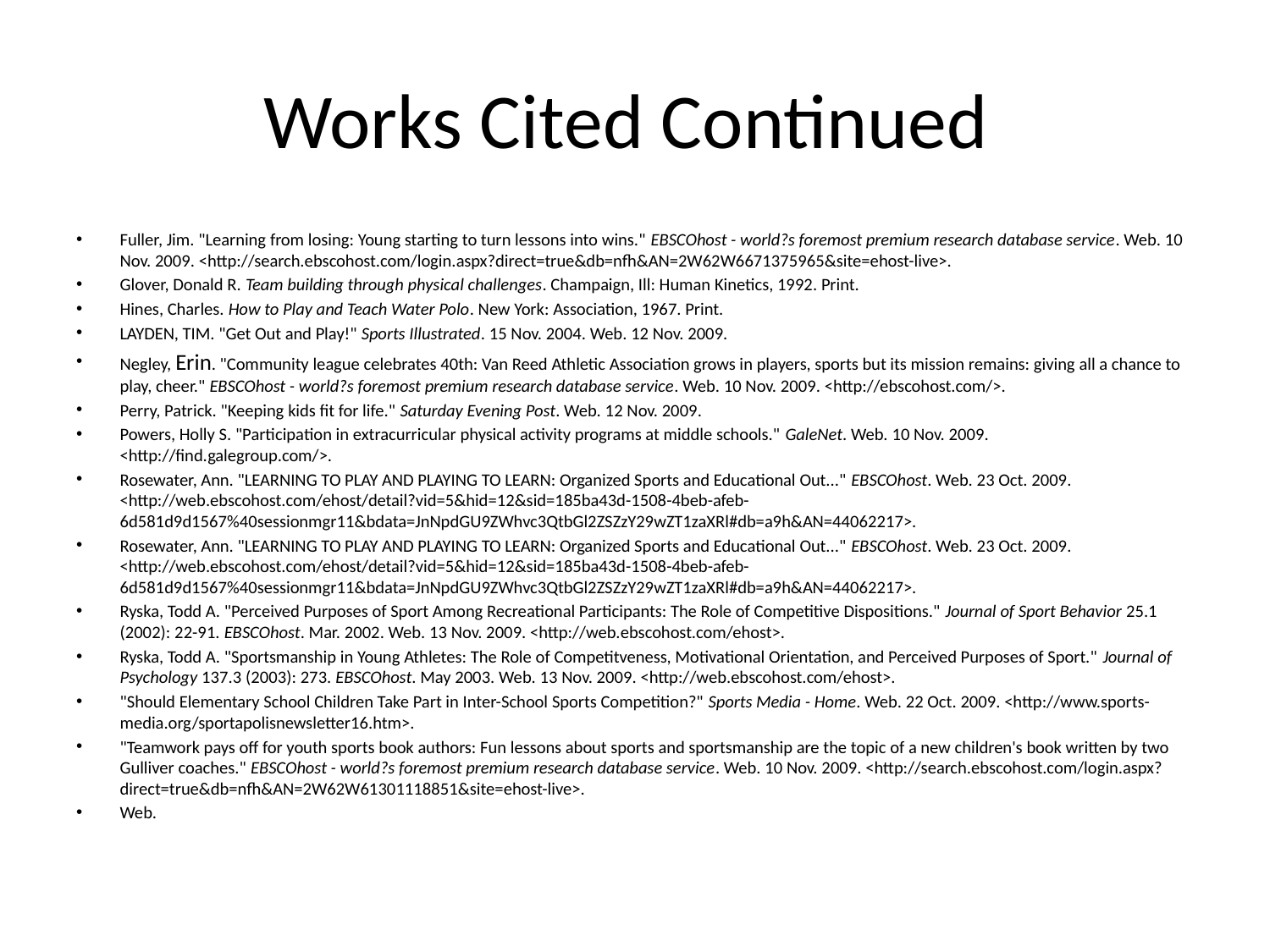

# Works Cited Continued
Fuller, Jim. "Learning from losing: Young starting to turn lessons into wins." EBSCOhost - world?s foremost premium research database service. Web. 10 Nov. 2009. <http://search.ebscohost.com/login.aspx?direct=true&db=nfh&AN=2W62W6671375965&site=ehost-live>.
Glover, Donald R. Team building through physical challenges. Champaign, Ill: Human Kinetics, 1992. Print.
Hines, Charles. How to Play and Teach Water Polo. New York: Association, 1967. Print.
LAYDEN, TIM. "Get Out and Play!" Sports Illustrated. 15 Nov. 2004. Web. 12 Nov. 2009.
Negley, Erin. "Community league celebrates 40th: Van Reed Athletic Association grows in players, sports but its mission remains: giving all a chance to play, cheer." EBSCOhost - world?s foremost premium research database service. Web. 10 Nov. 2009. <http://ebscohost.com/>.
Perry, Patrick. "Keeping kids fit for life." Saturday Evening Post. Web. 12 Nov. 2009.
Powers, Holly S. "Participation in extracurricular physical activity programs at middle schools." GaleNet. Web. 10 Nov. 2009. <http://find.galegroup.com/>.
Rosewater, Ann. "LEARNING TO PLAY AND PLAYING TO LEARN: Organized Sports and Educational Out..." EBSCOhost. Web. 23 Oct. 2009. <http://web.ebscohost.com/ehost/detail?vid=5&hid=12&sid=185ba43d-1508-4beb-afeb-6d581d9d1567%40sessionmgr11&bdata=JnNpdGU9ZWhvc3QtbGl2ZSZzY29wZT1zaXRl#db=a9h&AN=44062217>.
Rosewater, Ann. "LEARNING TO PLAY AND PLAYING TO LEARN: Organized Sports and Educational Out..." EBSCOhost. Web. 23 Oct. 2009. <http://web.ebscohost.com/ehost/detail?vid=5&hid=12&sid=185ba43d-1508-4beb-afeb-6d581d9d1567%40sessionmgr11&bdata=JnNpdGU9ZWhvc3QtbGl2ZSZzY29wZT1zaXRl#db=a9h&AN=44062217>.
Ryska, Todd A. "Perceived Purposes of Sport Among Recreational Participants: The Role of Competitive Dispositions." Journal of Sport Behavior 25.1 (2002): 22-91. EBSCOhost. Mar. 2002. Web. 13 Nov. 2009. <http://web.ebscohost.com/ehost>.
Ryska, Todd A. "Sportsmanship in Young Athletes: The Role of Competitveness, Motivational Orientation, and Perceived Purposes of Sport." Journal of Psychology 137.3 (2003): 273. EBSCOhost. May 2003. Web. 13 Nov. 2009. <http://web.ebscohost.com/ehost>.
"Should Elementary School Children Take Part in Inter-School Sports Competition?" Sports Media - Home. Web. 22 Oct. 2009. <http://www.sports-media.org/sportapolisnewsletter16.htm>.
"Teamwork pays off for youth sports book authors: Fun lessons about sports and sportsmanship are the topic of a new children's book written by two Gulliver coaches." EBSCOhost - world?s foremost premium research database service. Web. 10 Nov. 2009. <http://search.ebscohost.com/login.aspx?direct=true&db=nfh&AN=2W62W61301118851&site=ehost-live>.
Web.